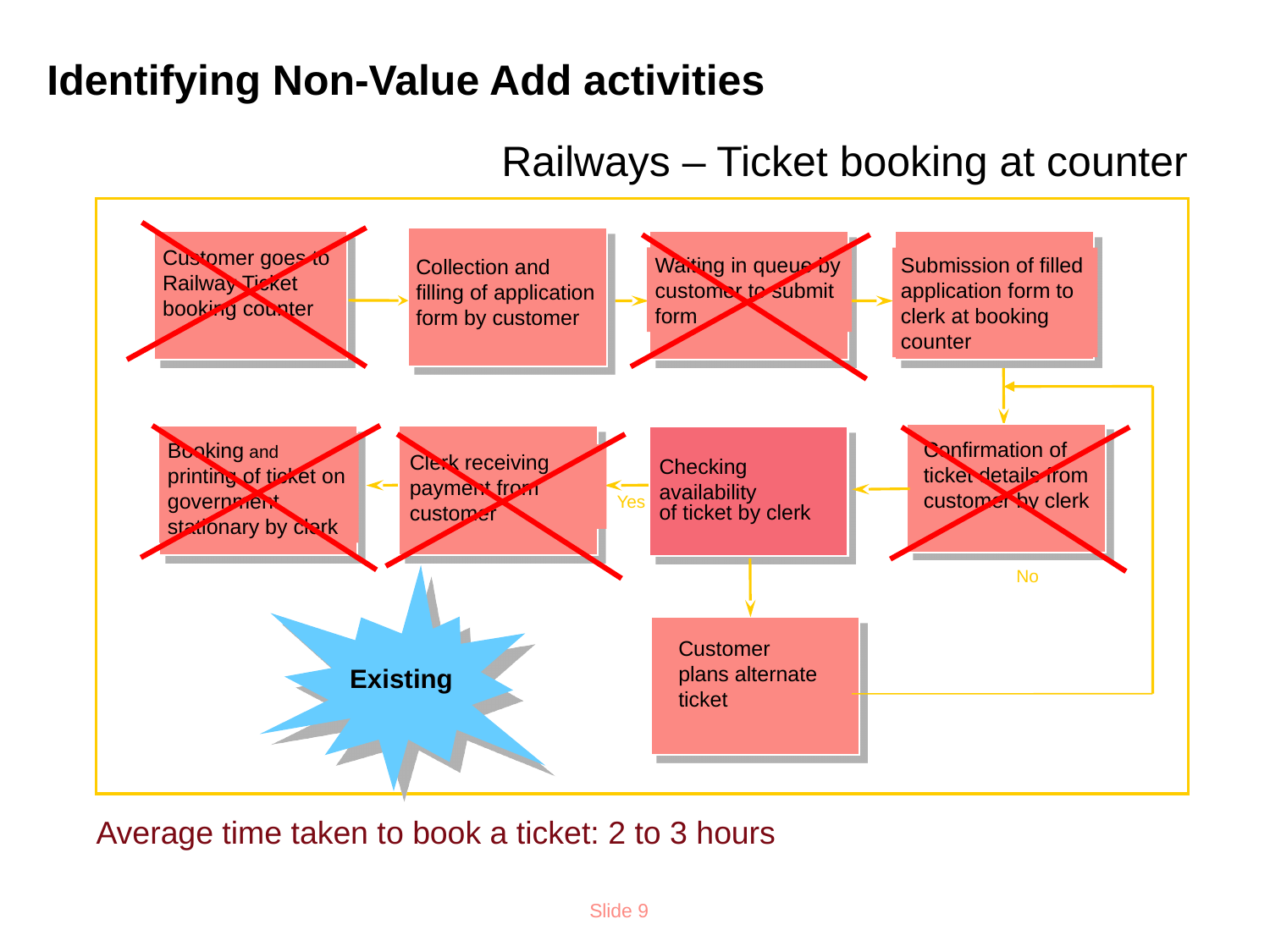

# Identifying Non-Value Add activities
Railways – Ticket booking at counter

Customer goes to
Railway Ticket
booking counter

Waiting in queue by customer to submit form
Submission of filled application form to clerk at booking counter
Collection and filling of application form by customer

Confirmation of ticket details from customer by clerk
Booking and printing of ticket on government stationary by clerk
Clerk receiving payment from customer
Checking availability
of ticket by clerk

Yes

No

Existing

Customer plans alternate ticket

Average time taken to book a ticket: 2 to 3 hours
Before